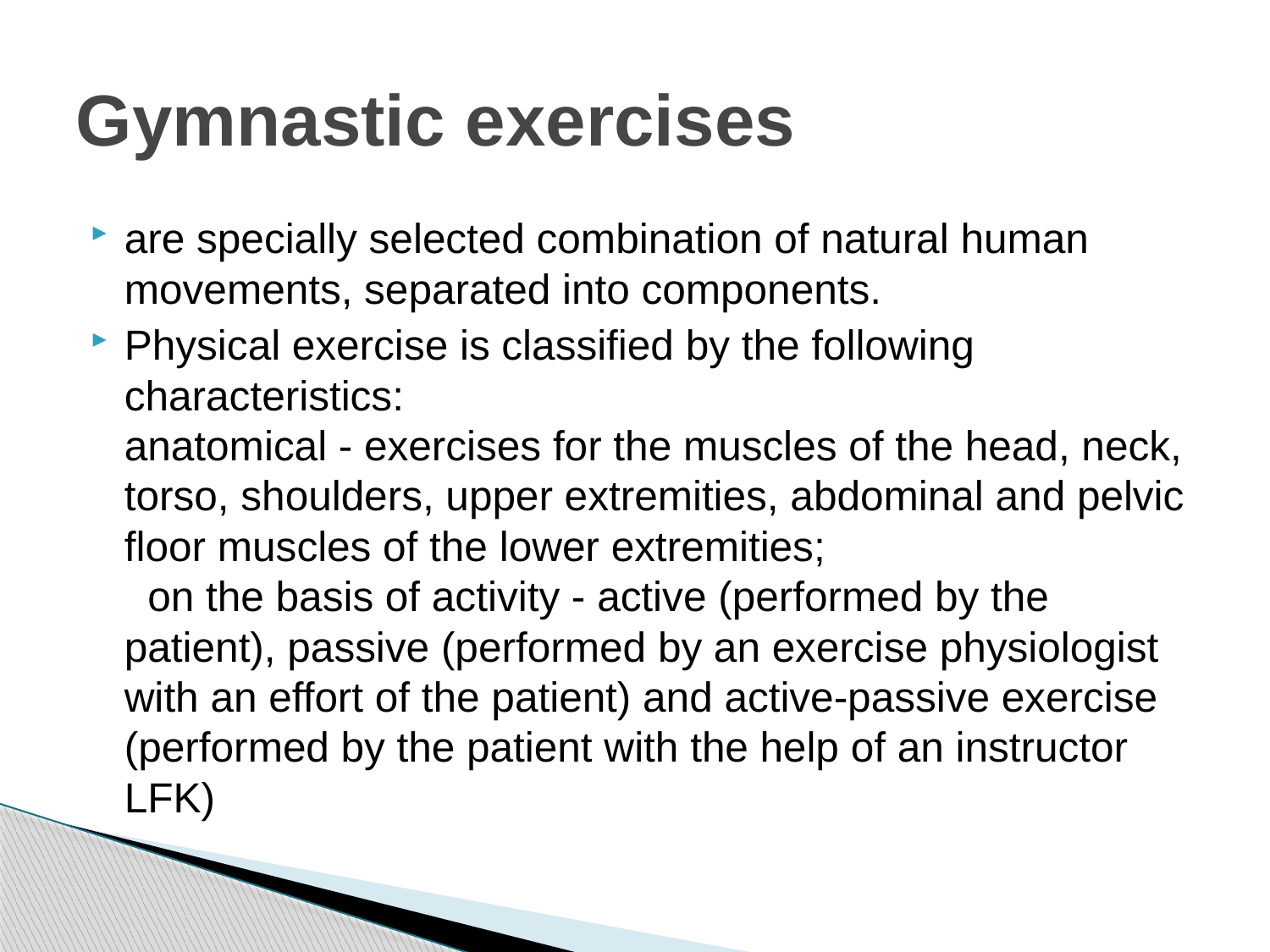

# Gymnastic exercises
are specially selected combination of natural human movements, separated into components.
Physical exercise is classified by the following characteristics:
anatomical - exercises for the muscles of the head, neck, torso, shoulders, upper extremities, abdominal and pelvic floor muscles of the lower extremities;
  on the basis of activity - active (performed by the patient), passive (performed by an exercise physiologist with an effort of the patient) and active-passive exercise (performed by the patient with the help of an instructor LFK)